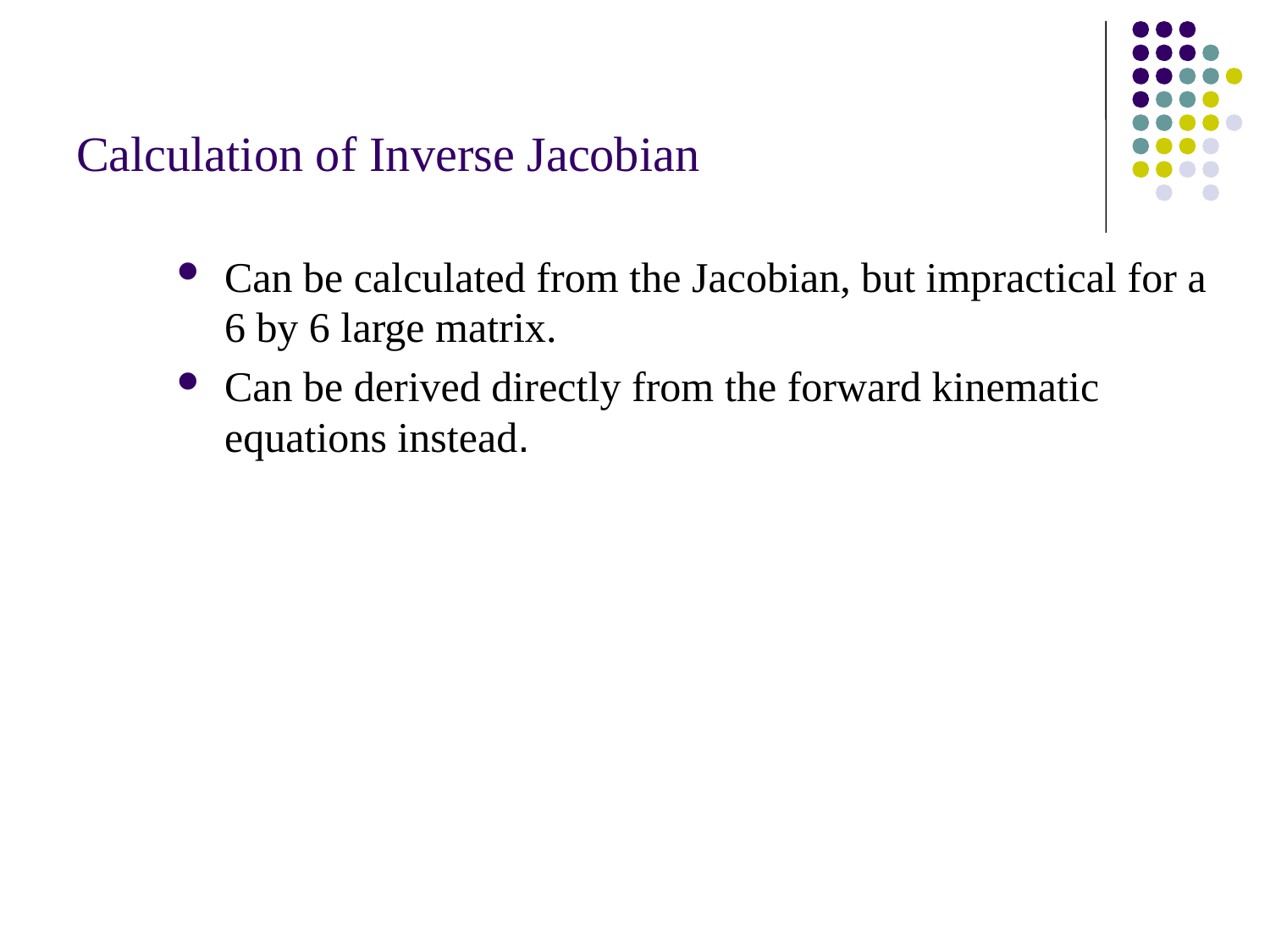

# Calculation of Inverse Jacobian
Can be calculated from the Jacobian, but impractical for a 6 by 6 large matrix.
Can be derived directly from the forward kinematic equations instead.